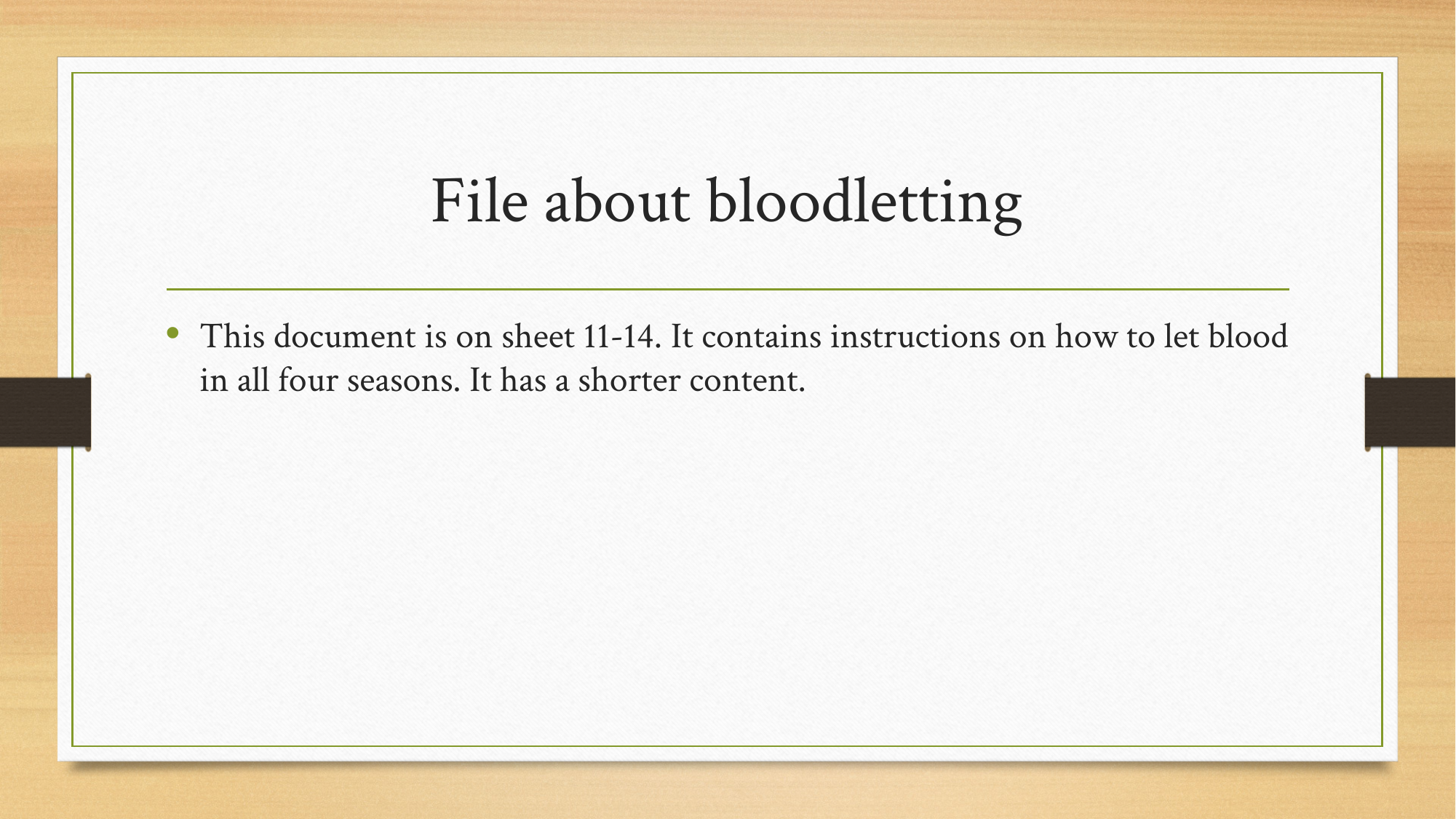

# File about bloodletting
This document is on sheet 11-14. It contains instructions on how to let blood in all four seasons. It has a shorter content.